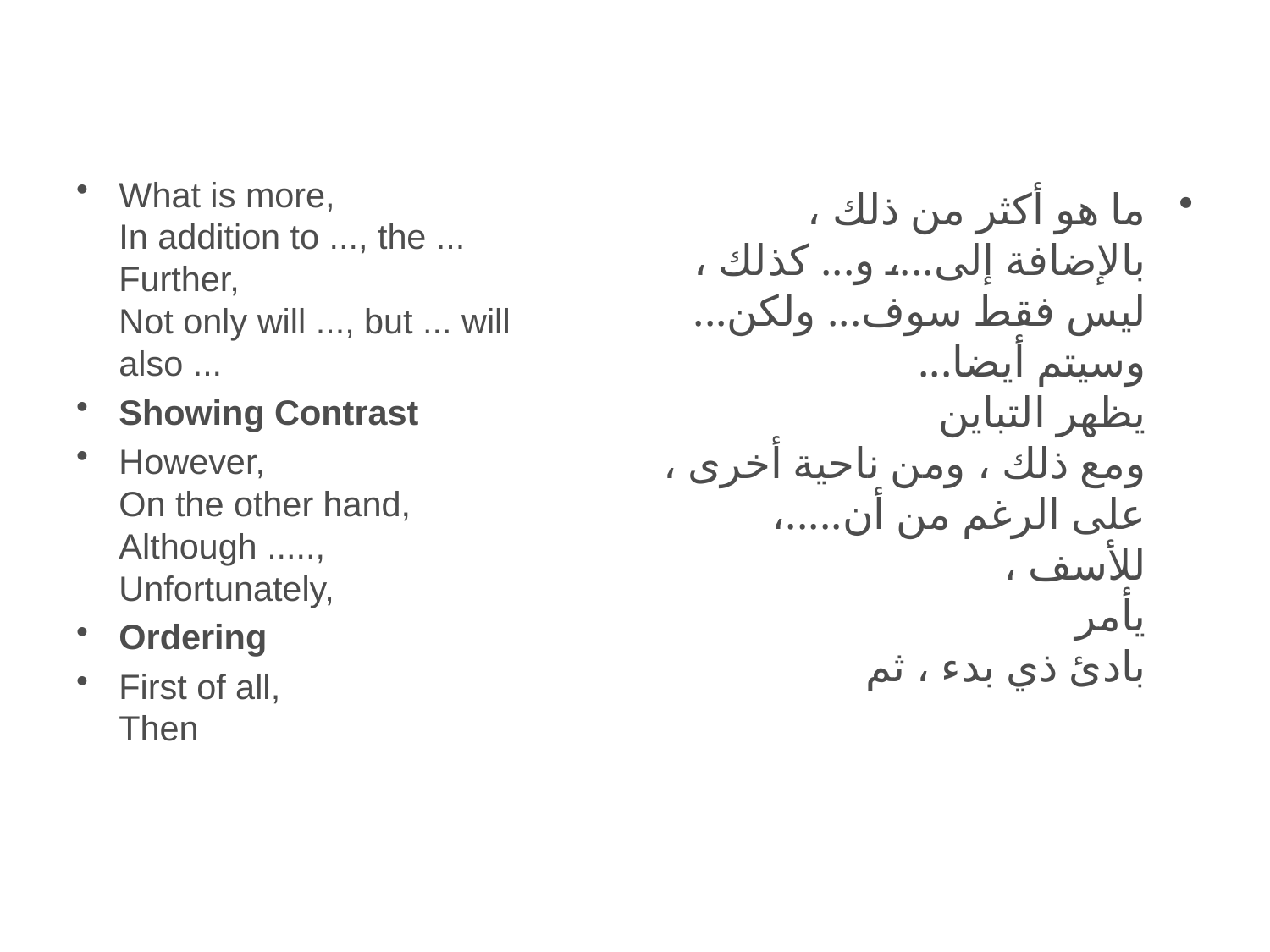

What is more,
In addition to ..., the ...
Further,
Not only will ..., but ... will also ...
Showing Contrast
However,
On the other hand,
Although .....,
Unfortunately,
Ordering
First of all,
Then
ما هو أكثر من ذلك ، بالإضافة إلى...، و... كذلك ، ليس فقط سوف... ولكن... وسيتم أيضا...
يظهر التباين
ومع ذلك ، ومن ناحية أخرى ، على الرغم من أن.....، للأسف ،
يأمر
بادئ ذي بدء ، ثم